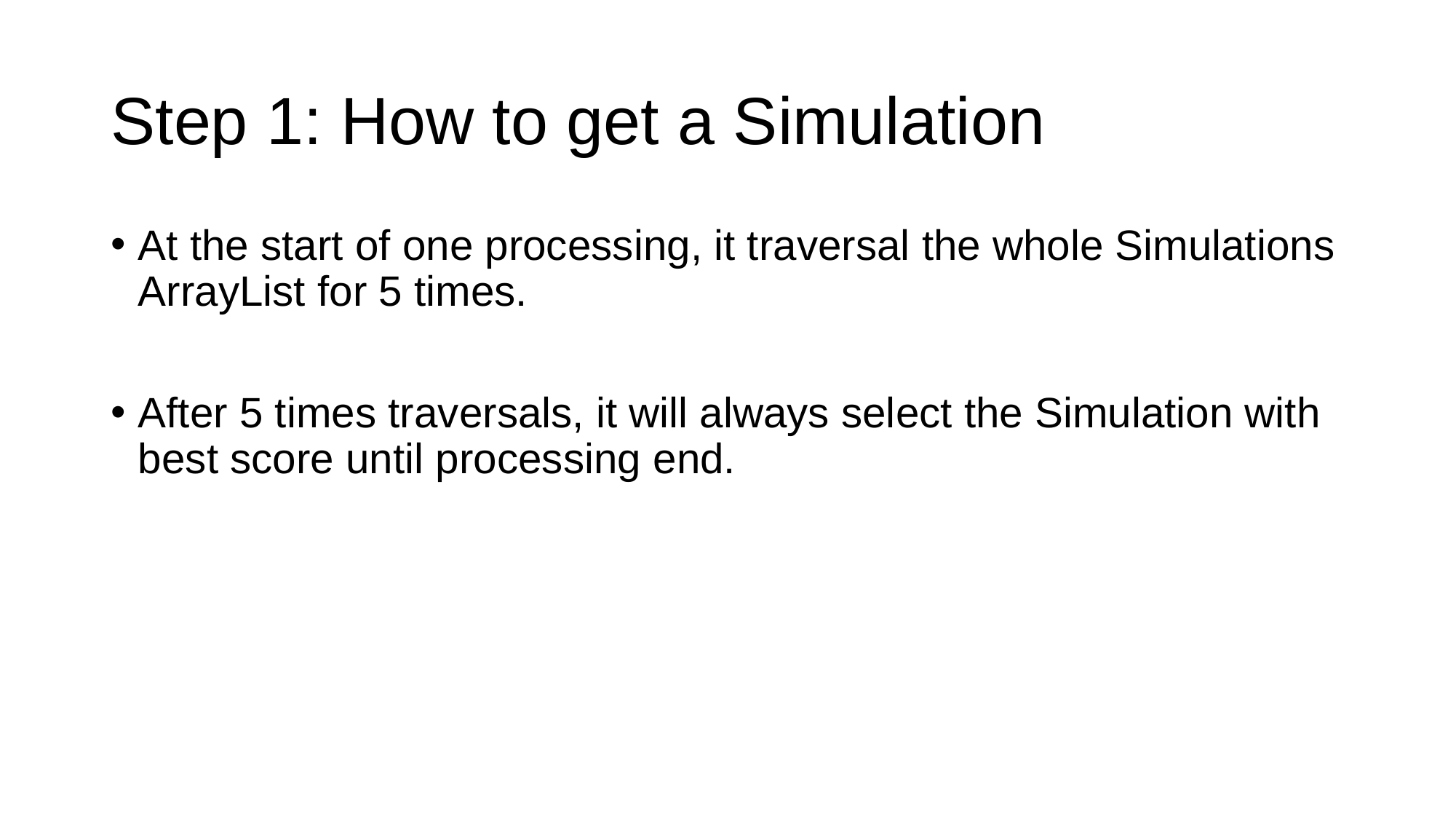

# Step 1: How to get a Simulation
At the start of one processing, it traversal the whole Simulations ArrayList for 5 times.

After 5 times traversals, it will always select the Simulation with best score until processing end.